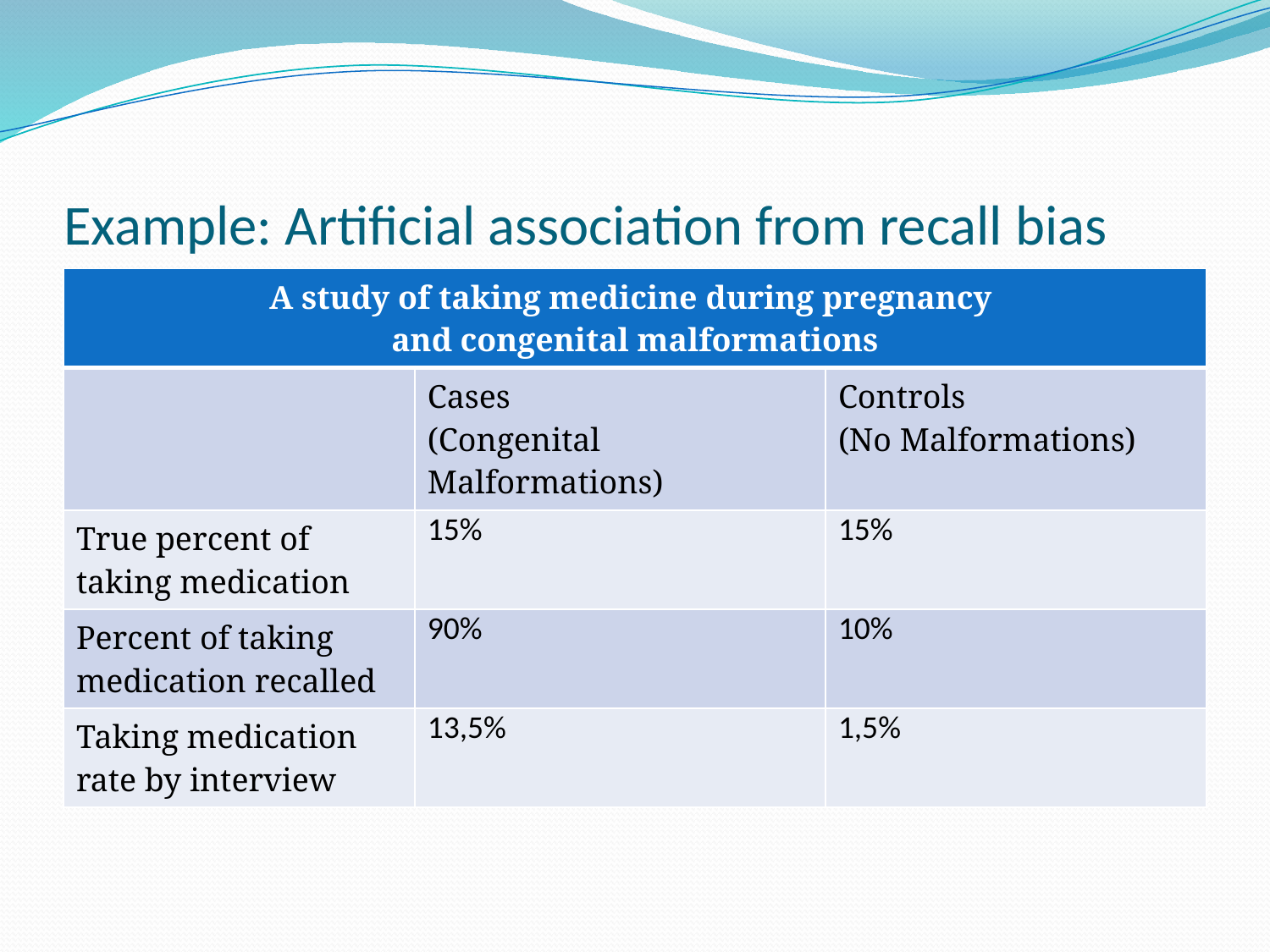

# Example: Artificial association from recall bias
| A study of taking medicine during pregnancy and congenital malformations |  |  |
| --- | --- | --- |
|  | Cases (Congenital Malformations) | Controls (No Malformations) |
| True percent of taking medication | 15% | 15% |
| Percent of taking medication recalled | 90% | 10% |
| Taking medication rate by interview | 13,5% | 1,5% |